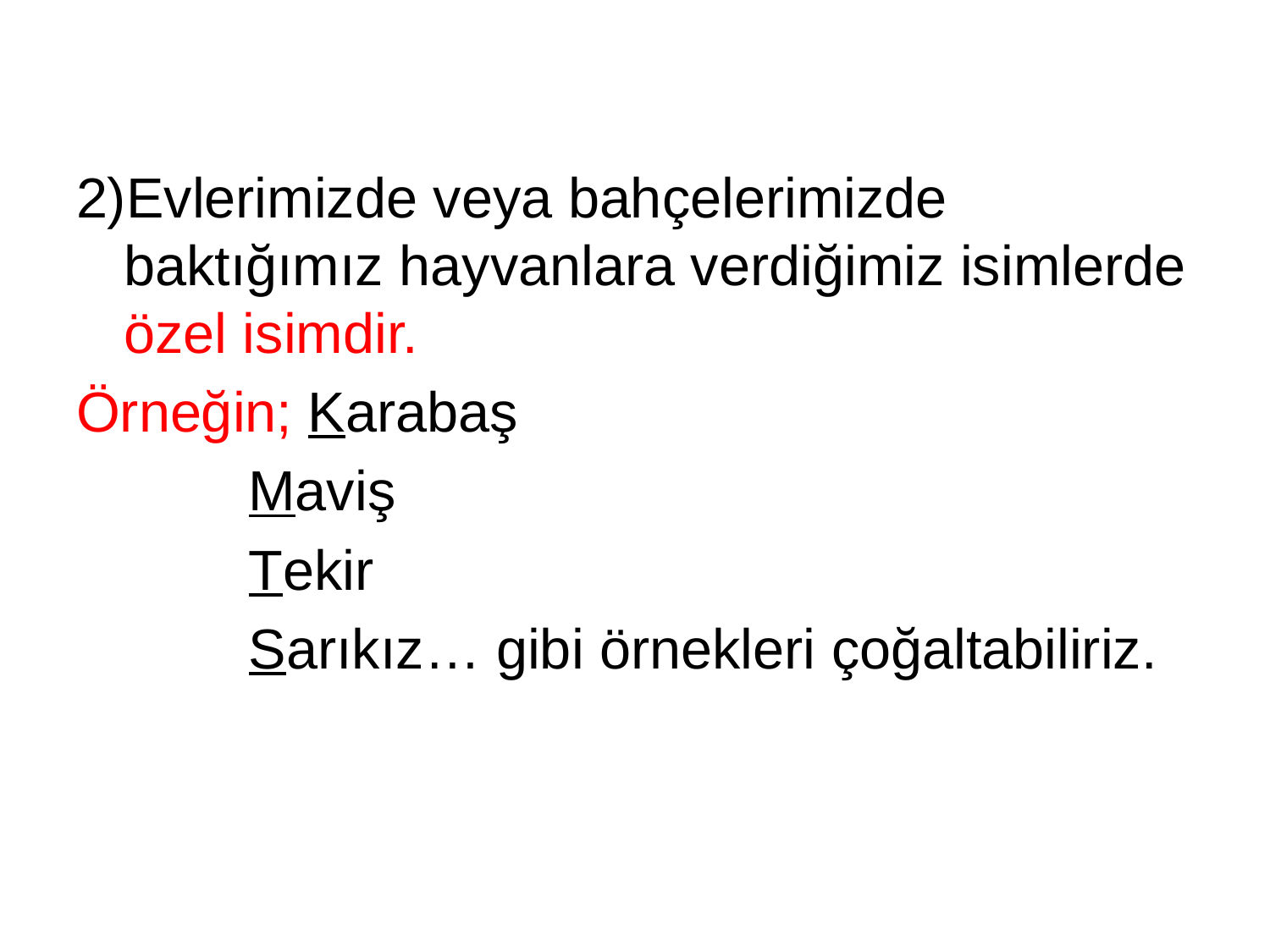

2)Evlerimizde veya bahçelerimizde baktığımız hayvanlara verdiğimiz isimlerde özel isimdir.
Örneğin; Karabaş
           Maviş
           Tekir
           Sarıkız… gibi örnekleri çoğaltabiliriz.